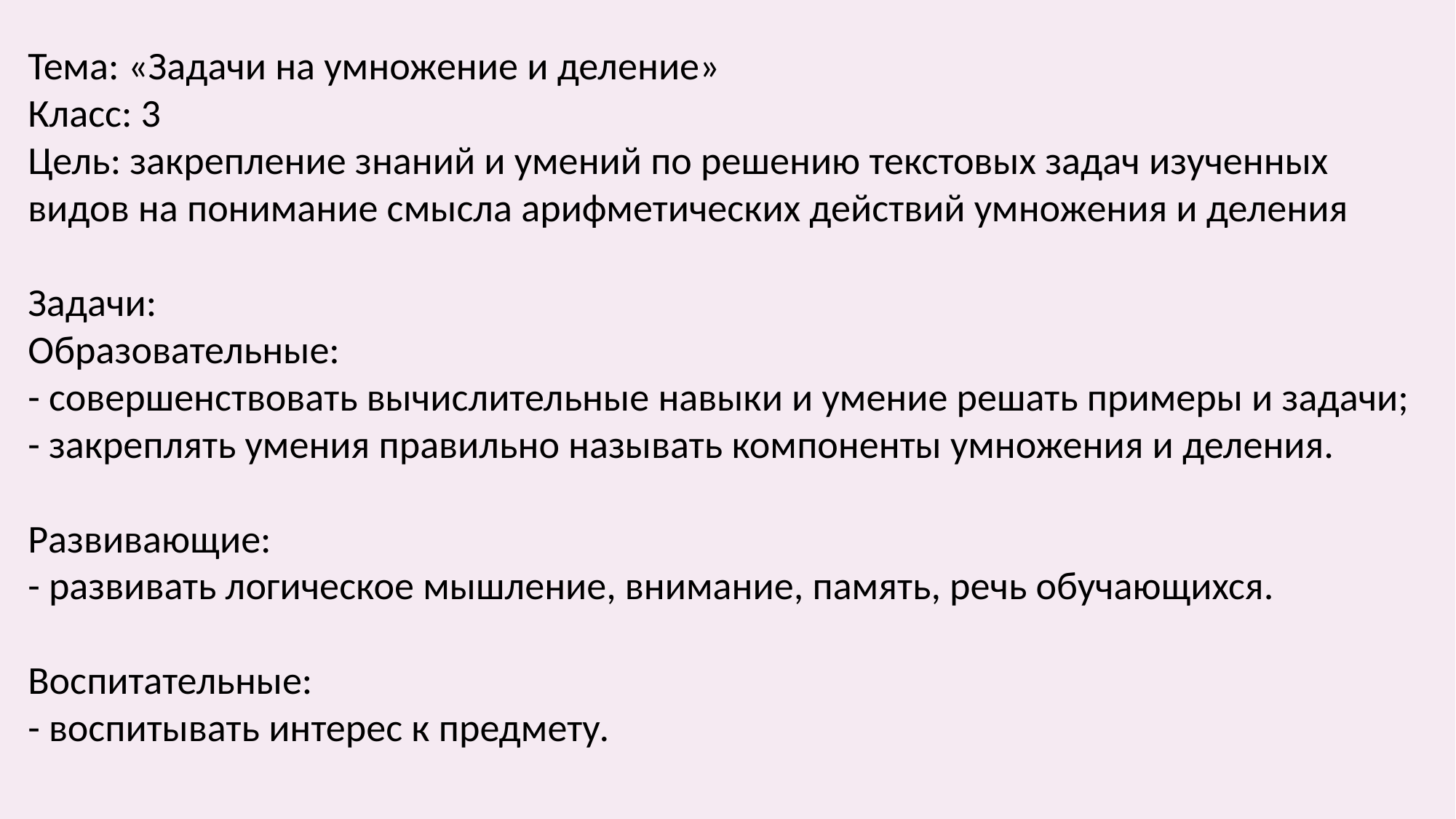

Тема: «Задачи на умножение и деление»
Класс: 3
Цель: закрепление знаний и умений по решению текстовых задач изученных  видов на понимание смысла арифметических действий умножения и деления

Задачи:
Образовательные:
- совершенствовать вычислительные навыки и умение решать примеры и задачи;
- закреплять умения правильно называть компоненты умножения и деления.

Развивающие:
- развивать логическое мышление, внимание, память, речь обучающихся.

Воспитательные:
- воспитывать интерес к предмету.